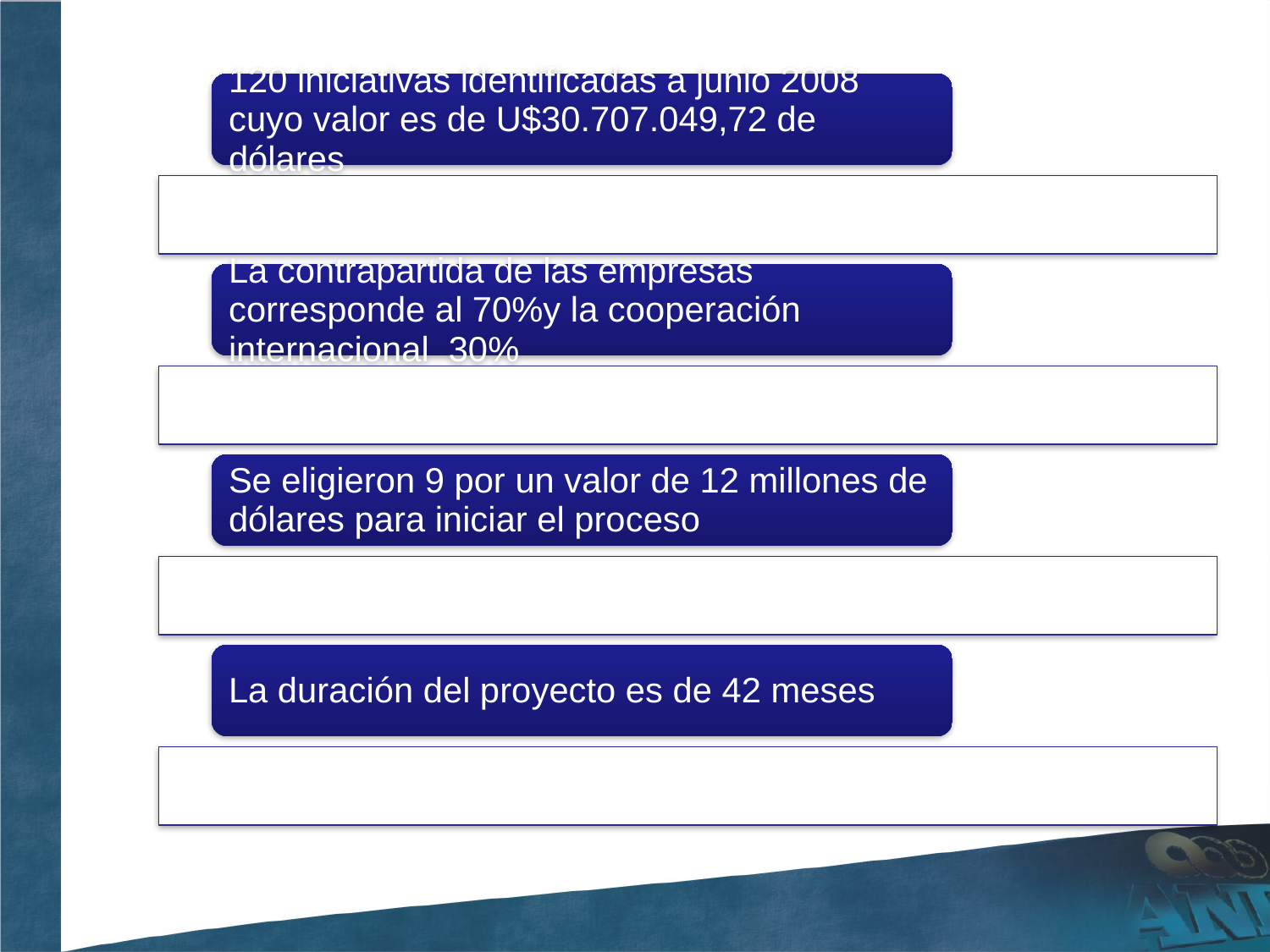

120 iniciativas identificadas a junio 2008 cuyo valor es de U$30.707.049,72 de dólares
La contrapartida de las empresas corresponde al 70%y la cooperación internacional  30%
Se eligieron 9 por un valor de 12 millones de dólares para iniciar el proceso
La duración del proyecto es de 42 meses